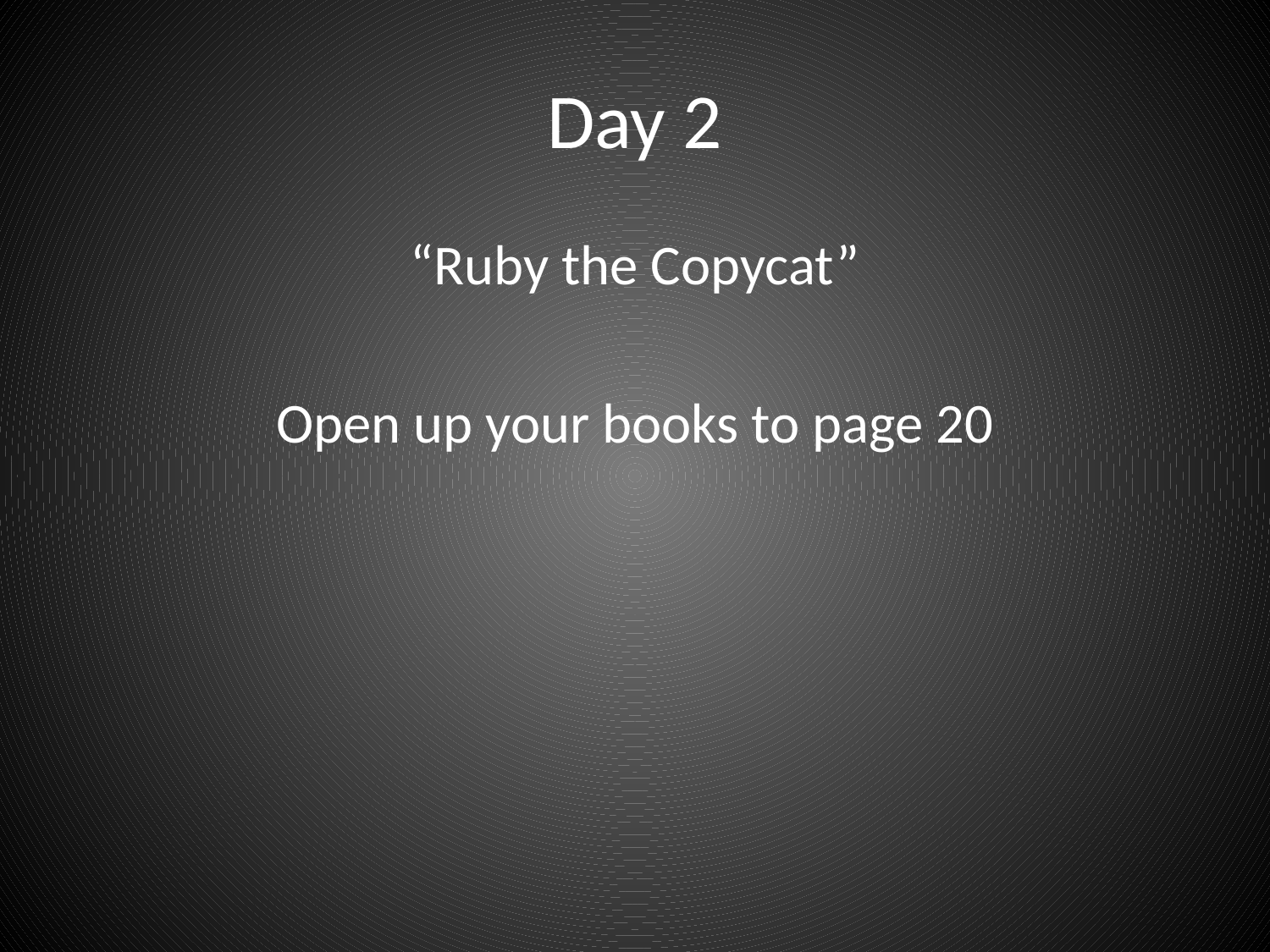

# Day 2
“Ruby the Copycat”

Open up your books to page 20